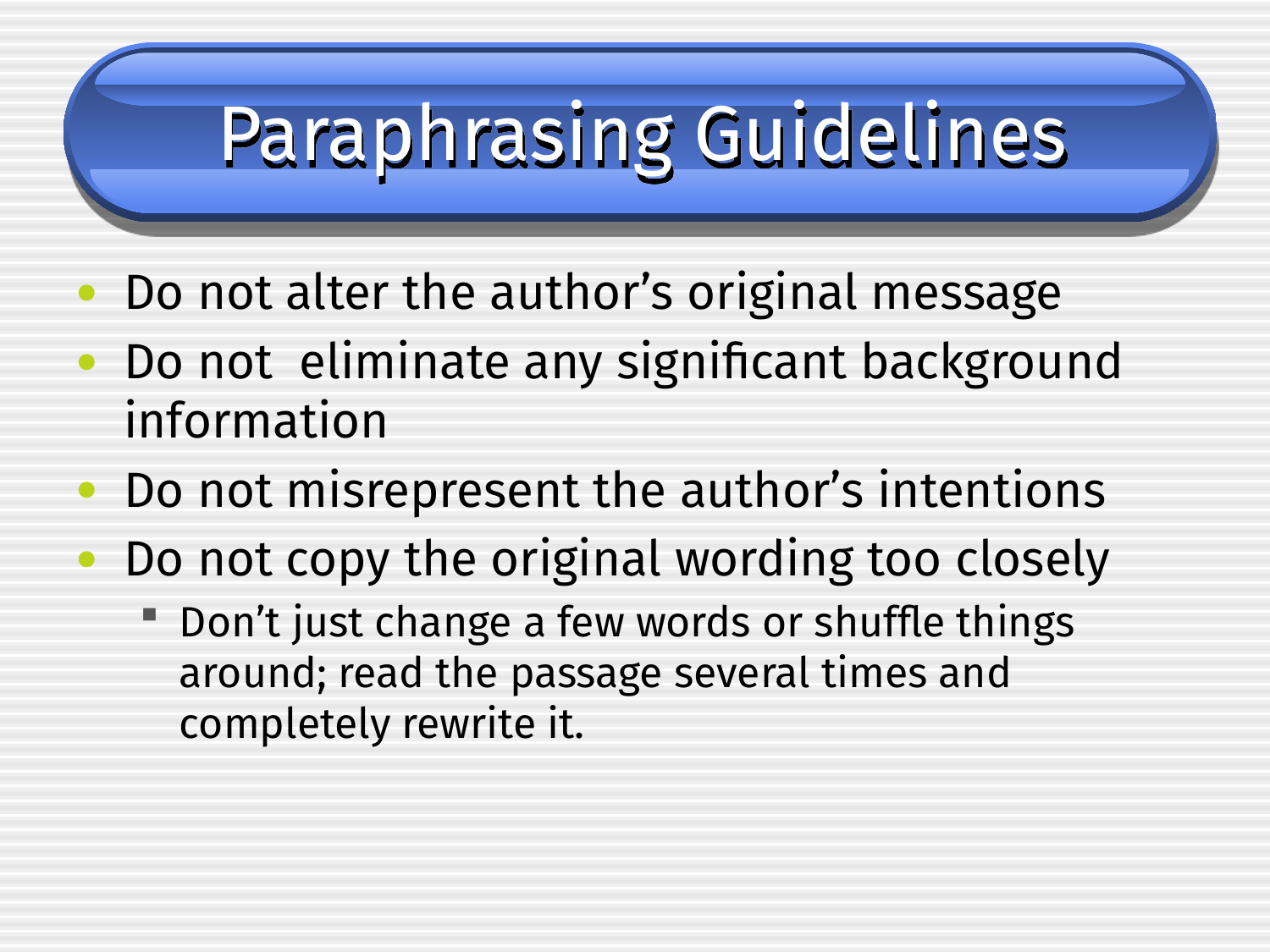

# Paraphrasing Guidelines
Do not alter the author’s original message
Do not  eliminate any significant background information
Do not misrepresent the author’s intentions
Do not copy the original wording too closely
Don’t just change a few words or shuffle things around; read the passage several times and completely rewrite it.